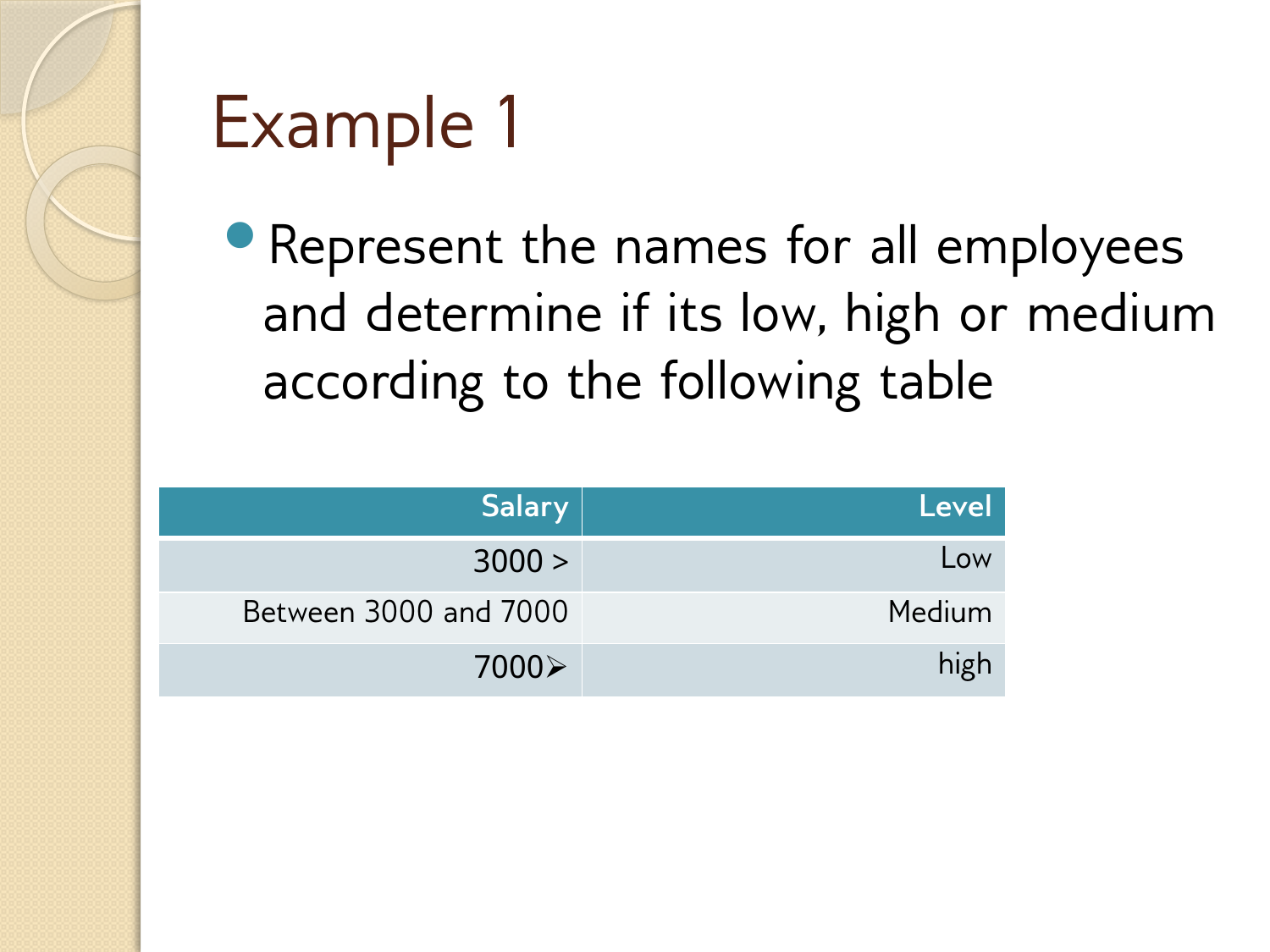

# Example 1
Represent the names for all employees and determine if its low, high or medium according to the following table

| Salary | Level |
| --- | --- |
| < 3000 | Low |
| Between 3000 and 7000 | Medium |
| 7000 | high |